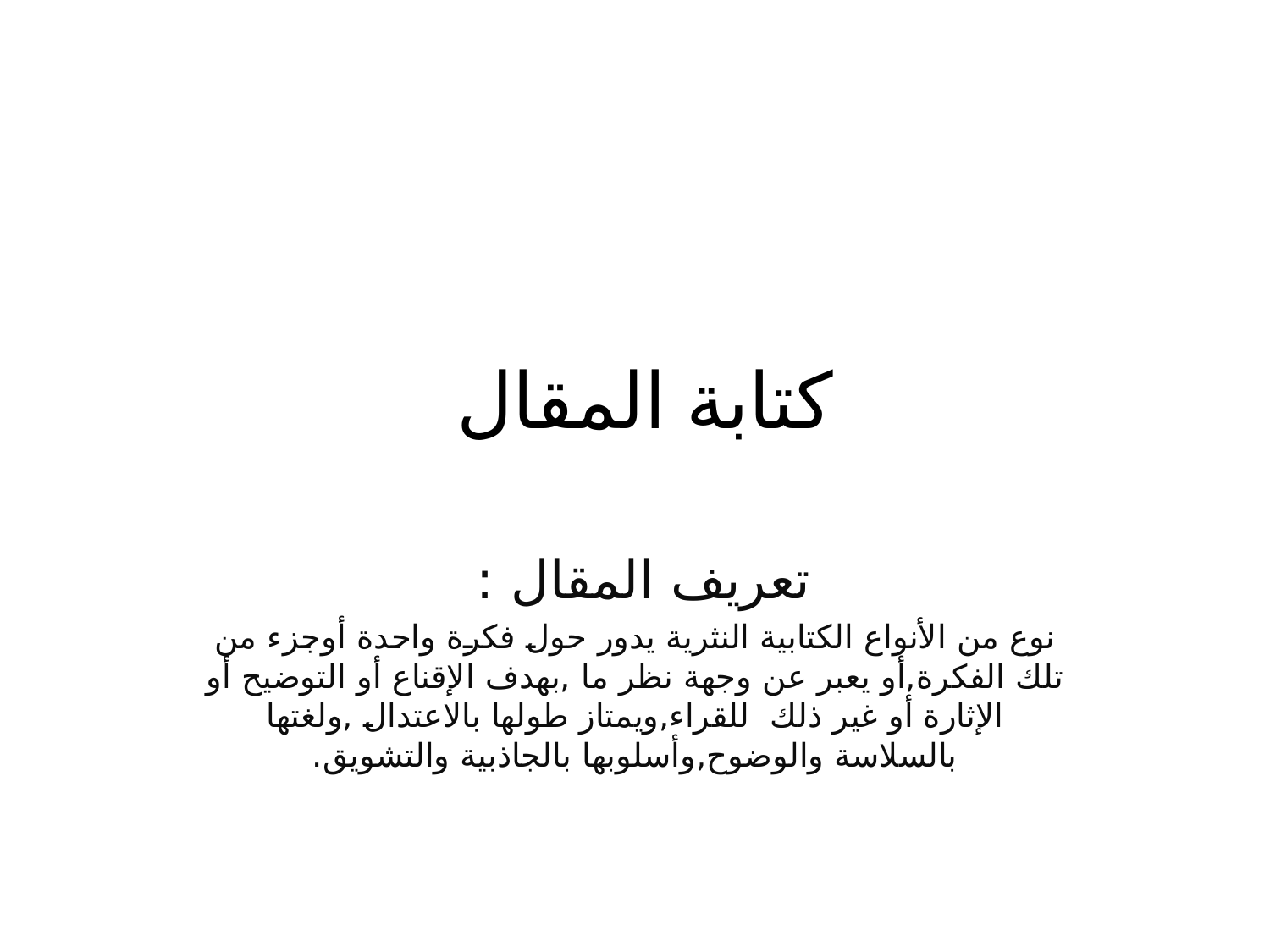

# كتابة المقال
تعريف المقال :
نوع من الأنواع الكتابية النثرية يدور حول فكرة واحدة أوجزء من تلك الفكرة,أو يعبر عن وجهة نظر ما ,بهدف الإقناع أو التوضيح أو الإثارة أو غير ذلك  للقراء,ويمتاز طولها بالاعتدال ,ولغتها بالسلاسة والوضوح,وأسلوبها بالجاذبية والتشويق.